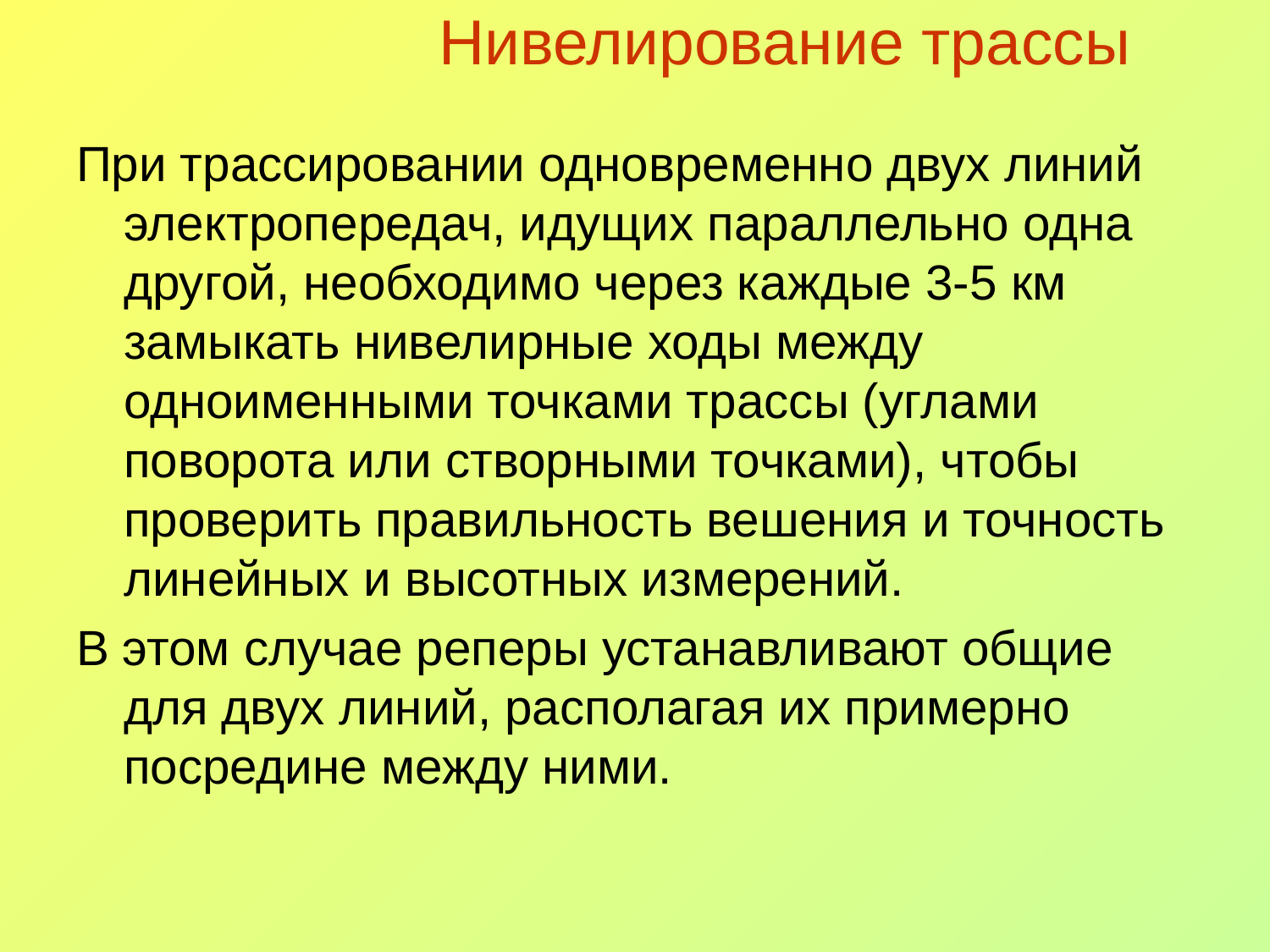

Нивелирование трассы
При трассировании одновременно двух линий электропередач, идущих параллельно одна другой, необходимо через каждые 3-5 км замыкать нивелирные ходы между одноименными точками трассы (углами поворота или створными точками), чтобы проверить правильность вешения и точность линейных и высотных измерений.
В этом случае реперы устанавливают общие для двух линий, располагая их примерно посредине между ними.